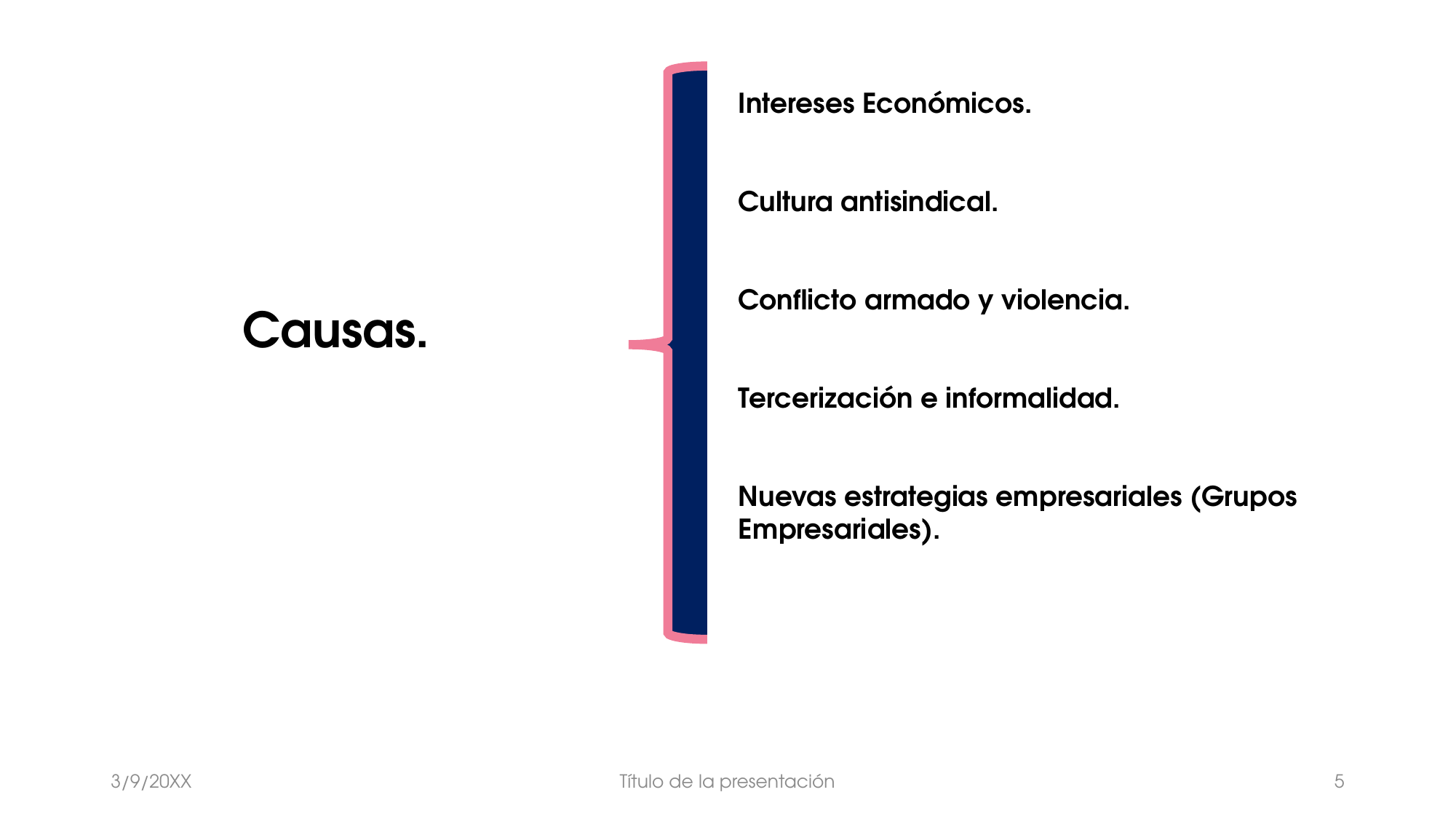

Intereses Económicos.

Cultura antisindical.

Conflicto armado y violencia.

Tercerización e informalidad.

Nuevas estrategias empresariales (Grupos Empresariales).
Causas.
3/9/20XX
Título de la presentación
5